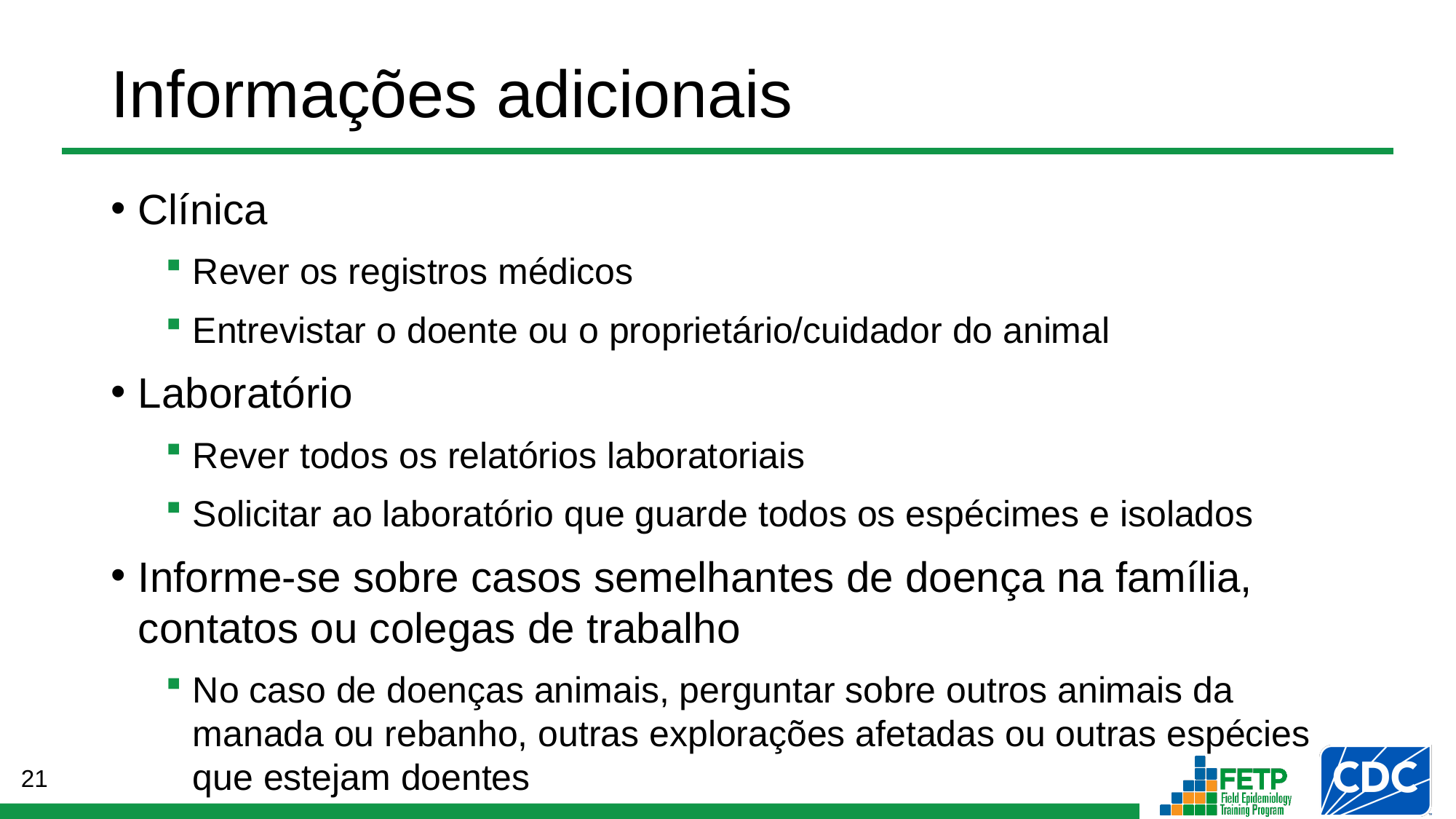

# Informações adicionais
Clínica
Rever os registros médicos
Entrevistar o doente ou o proprietário/cuidador do animal
Laboratório
Rever todos os relatórios laboratoriais
Solicitar ao laboratório que guarde todos os espécimes e isolados
Informe-se sobre casos semelhantes de doença na família, contatos ou colegas de trabalho
No caso de doenças animais, perguntar sobre outros animais da manada ou rebanho, outras explorações afetadas ou outras espécies que estejam doentes